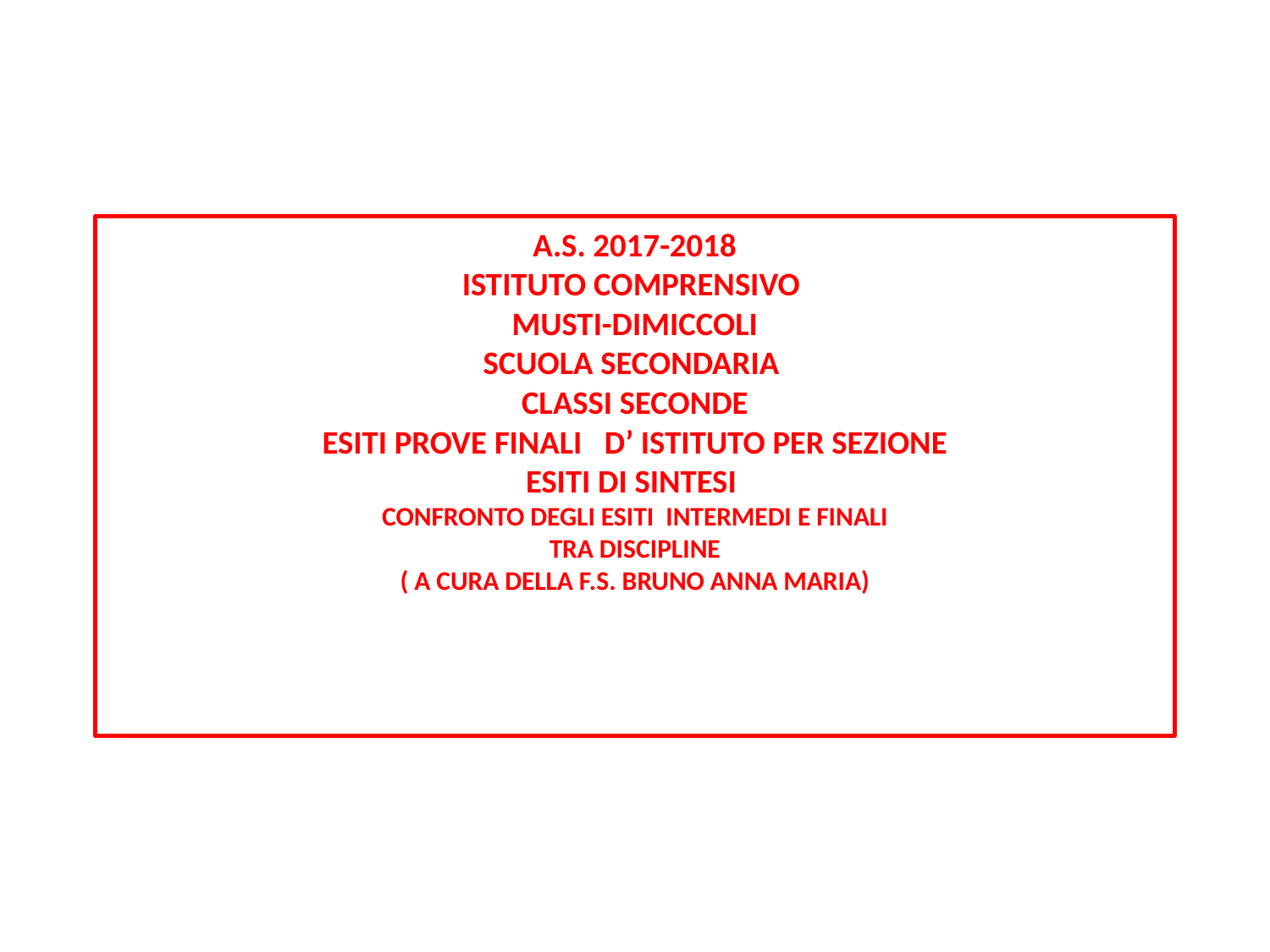

A.S. 2017-2018
ISTITUTO COMPRENSIVO
MUSTI-DIMICCOLI
SCUOLA SECONDARIA
CLASSI SECONDE
ESITI PROVE FINALI   D’ ISTITUTO PER SEZIONE
ESITI DI SINTESI
CONFRONTO DEGLI ESITI  INTERMEDI E FINALI
TRA DISCIPLINE
( A CURA DELLA F.S. BRUNO ANNA MARIA)